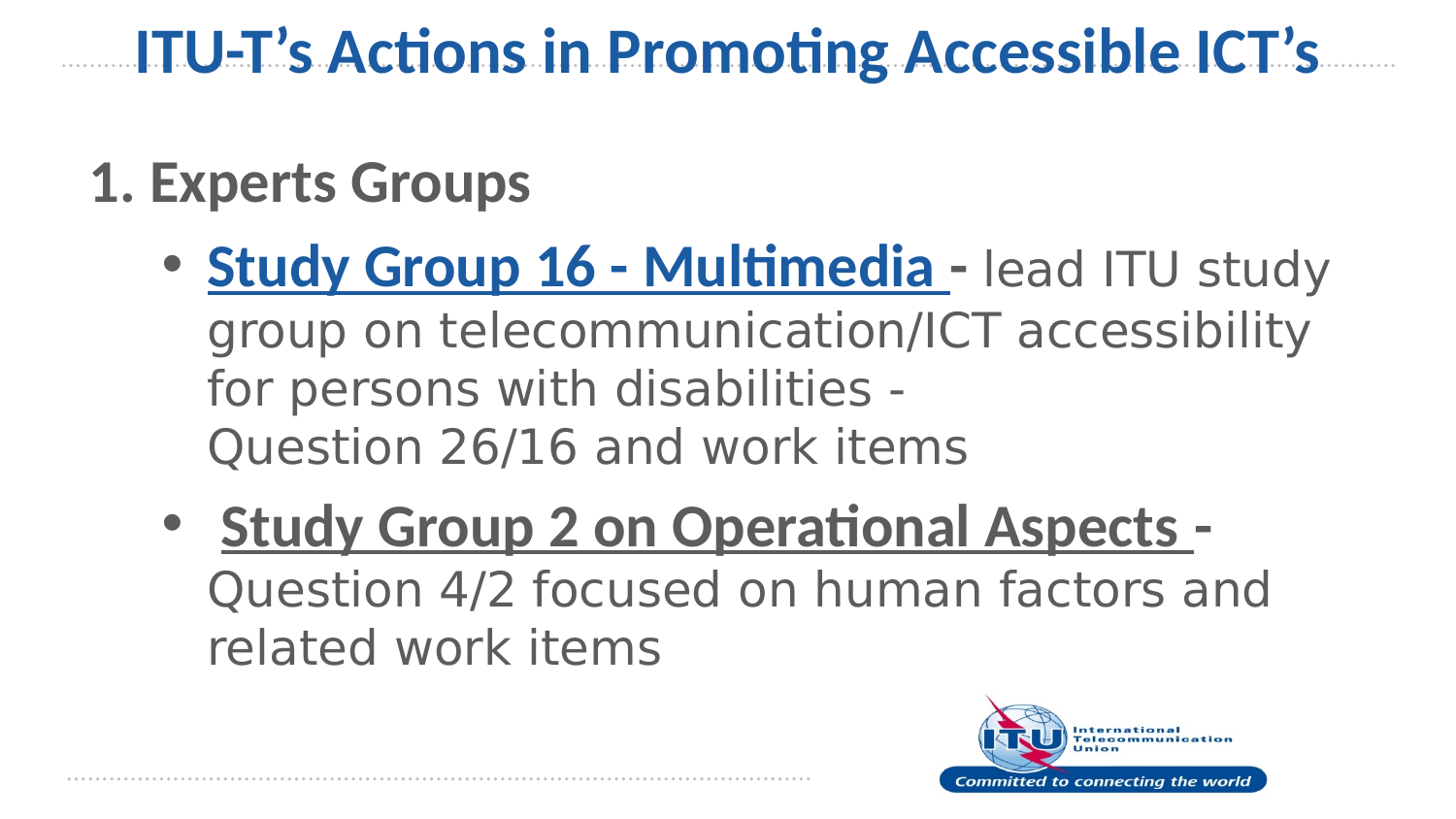

# ITU-T’s Actions in Promoting Accessible ICT’s
1. Experts Groups
Study Group 16 - Multimedia - lead ITU study group on telecommunication/ICT accessibility for persons with disabilities -
Question 26/16 and work items
 Study Group 2 on Operational Aspects - Question 4/2 focused on human factors and related work items